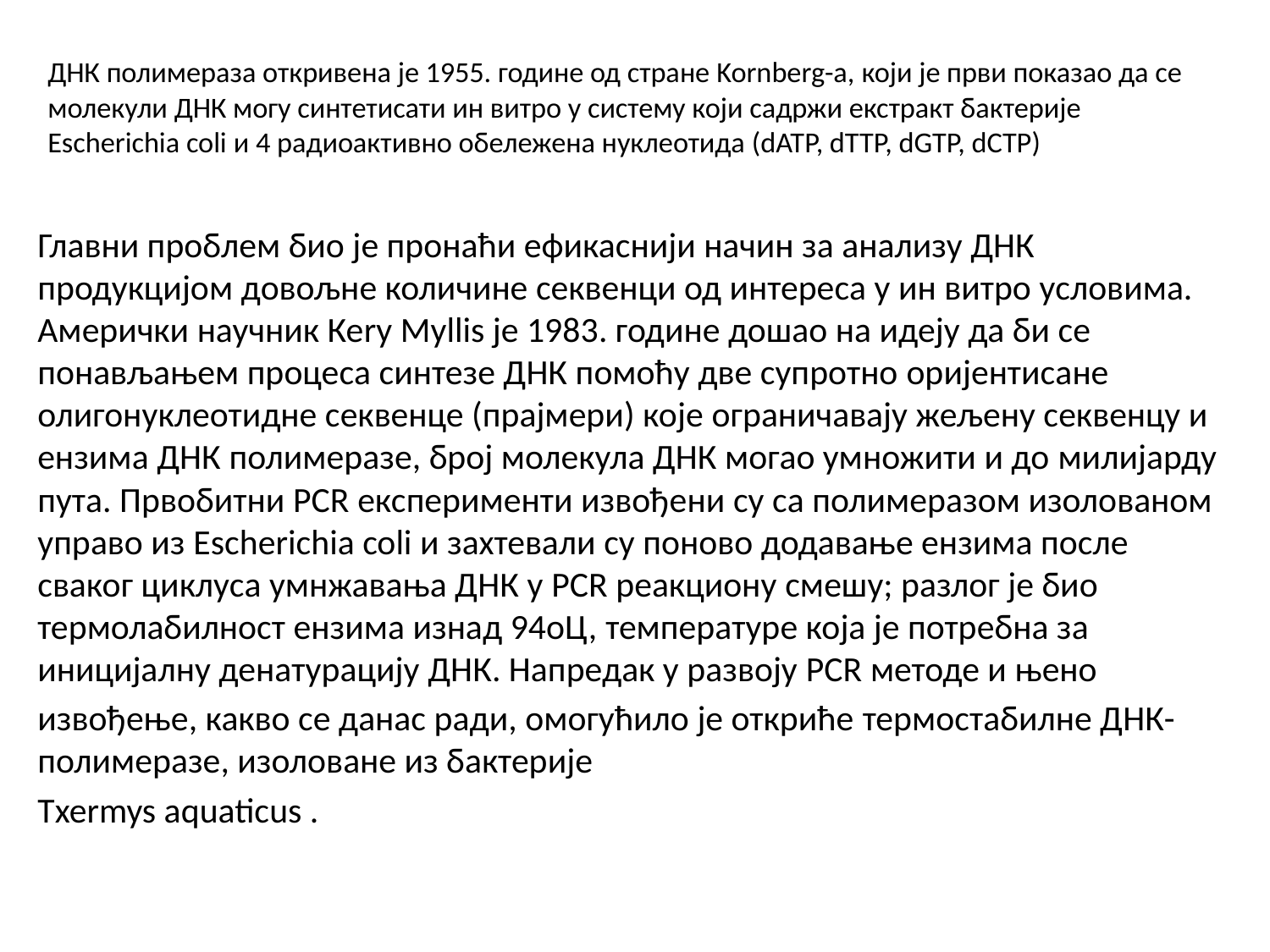

# ДНК полимераза откривена је 1955. године од стране Kornberg-a, који је први показао да се молекули ДНК могу синтетисати ин витро у систему који садржи екстракт бактерије Escherichia coli и 4 радиоактивно обележена нуклеотида (dATP, dTTP, dGTP, dCTP)
Главни проблем био је пронаћи ефикаснији начин за анализу ДНК продукцијом довољне количине секвенци од интереса у ин витро условима. Амерички научник Кеry Муllis је 1983. године дошао на идеју да би се понављањем процеса синтезе ДНК помоћу две супротно оријентисане олигонуклеотидне секвенце (прајмери) које ограничавају жељену секвенцу и ензима ДНК полимеразе, број молекула ДНК могао умножити и до милијарду пута. Првобитни PCR експерименти извођени су са полимеразом изолованом управо из Escherichia coli и захтевали су поново додавање ензима после сваког циклуса умнжавања ДНК у PCR реакциону смешу; разлог је био термолабилност ензима изнад 94оЦ, температуре која је потребна за иницијалну денатурацију ДНК. Напредак у развоју PCR методе и њено
извођење, какво се данас ради, омогућило је откриће термостабилне ДНК-полимеразе, изоловане из бактерије
Тxermys аquaticus .